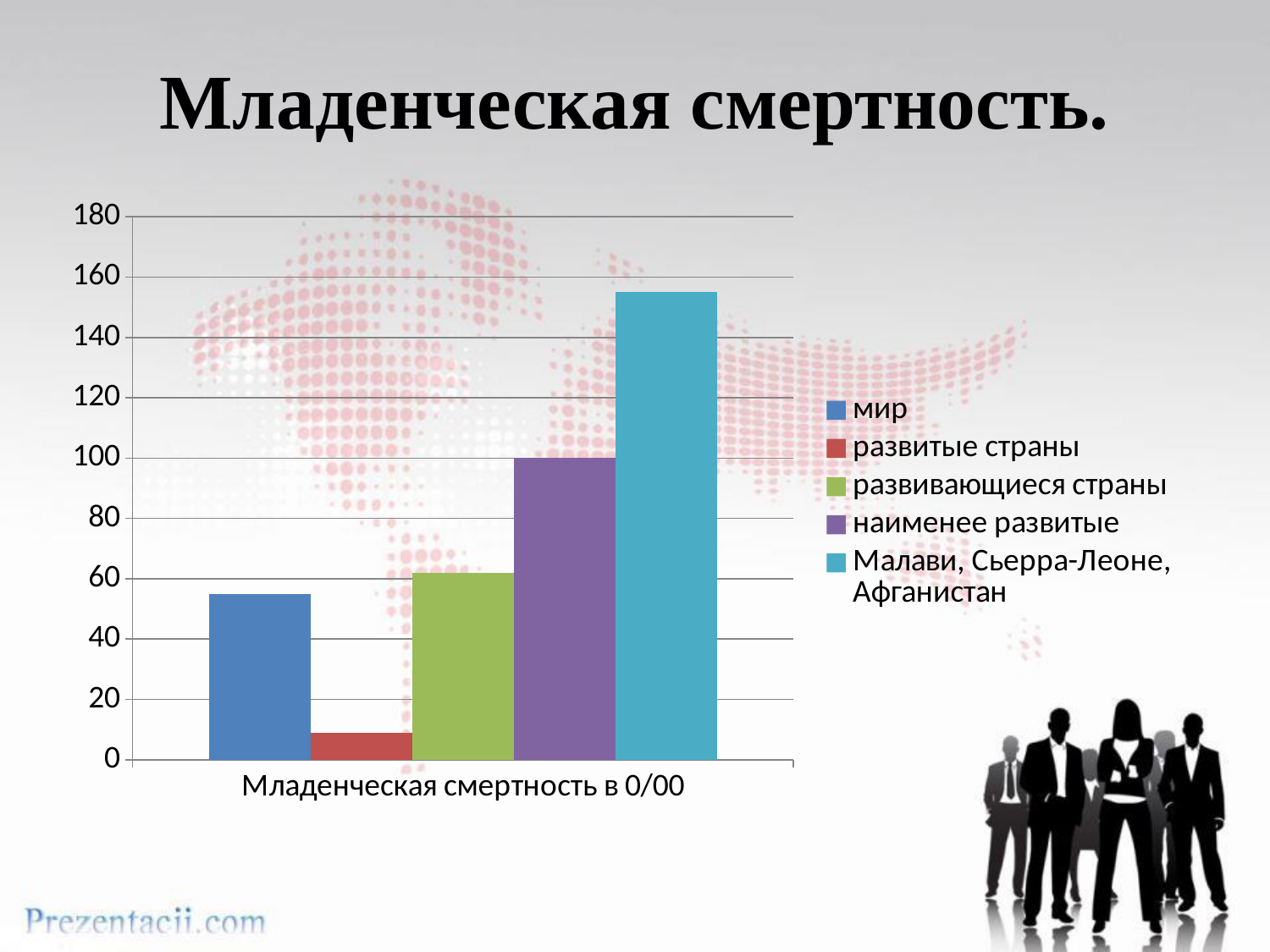

# Младенческая смертность.

### Chart

| Category | мир | развитые страны | развивающиеся страны | наименее развитые | Малави, Сьерра-Леоне, Афганистан |
|---|---|---|---|---|---|
| Младенческая смертность в 0/00 | 55.0 | 9.0 | 62.0 | 100.0 | 155.0 |